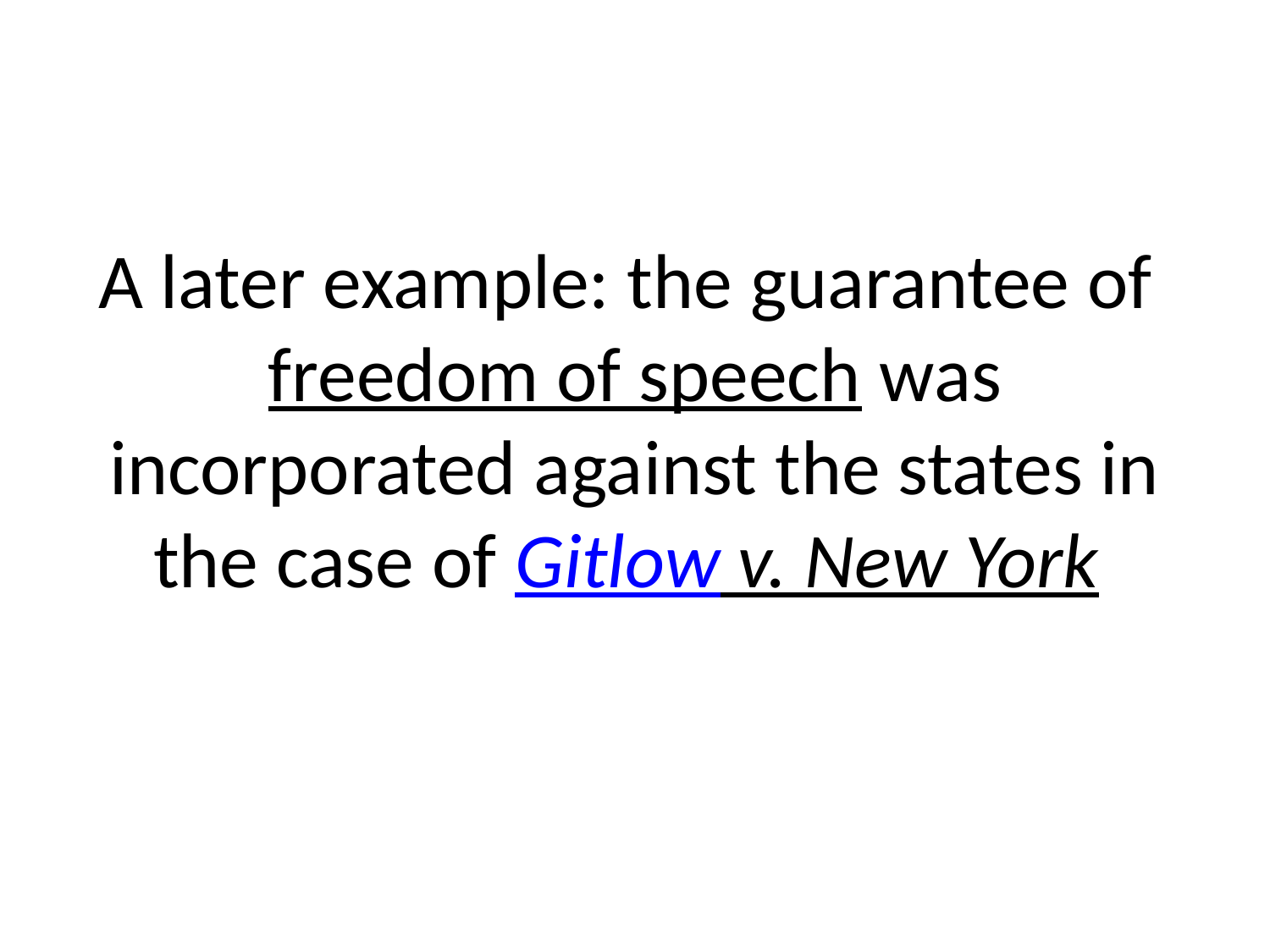

# A later example: the guarantee of freedom of speech was incorporated against the states in the case of Gitlow v. New York